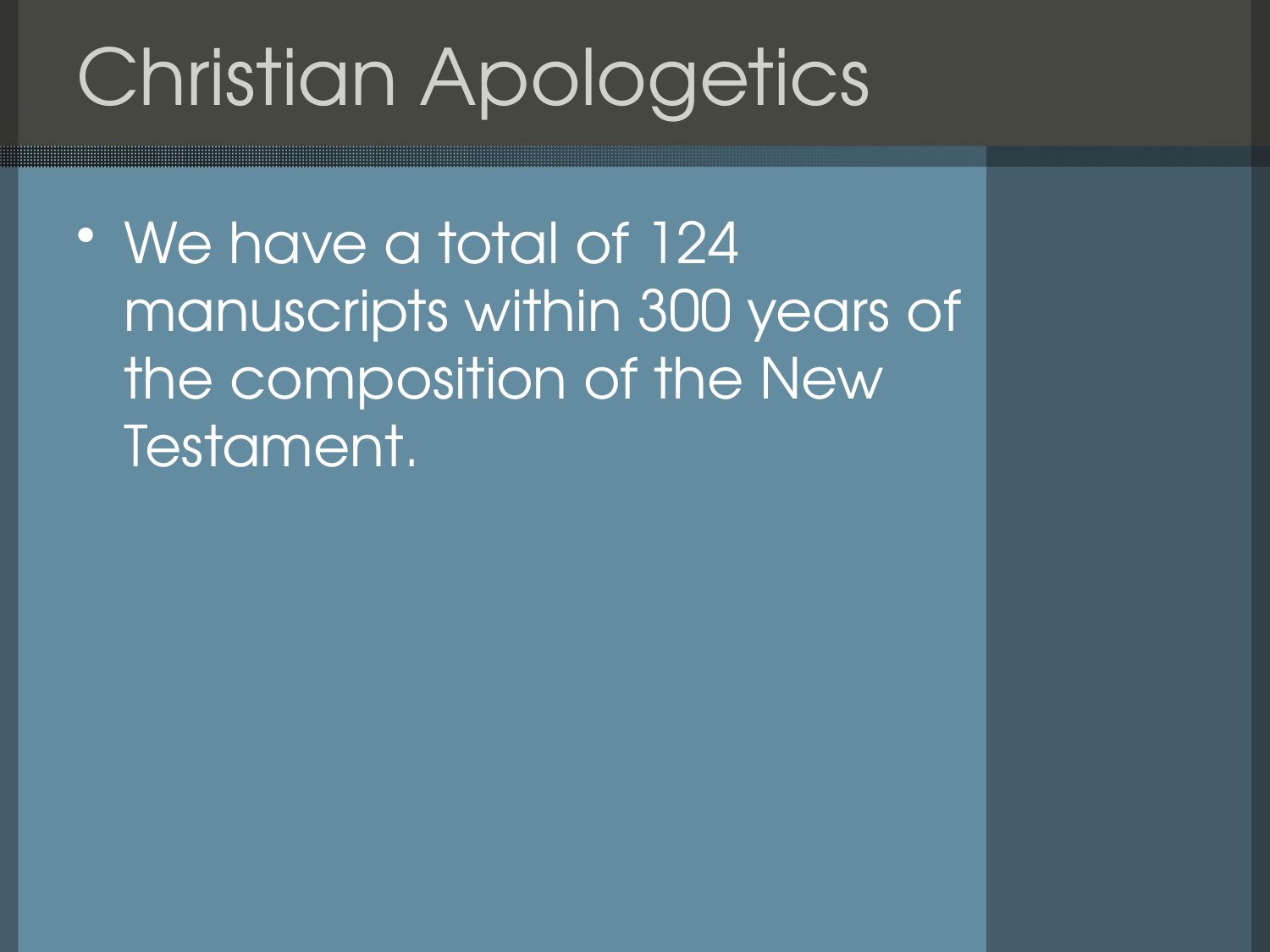

# Christian Apologetics
We have a total of 124 manuscripts within 300 years of the composition of the New Testament.